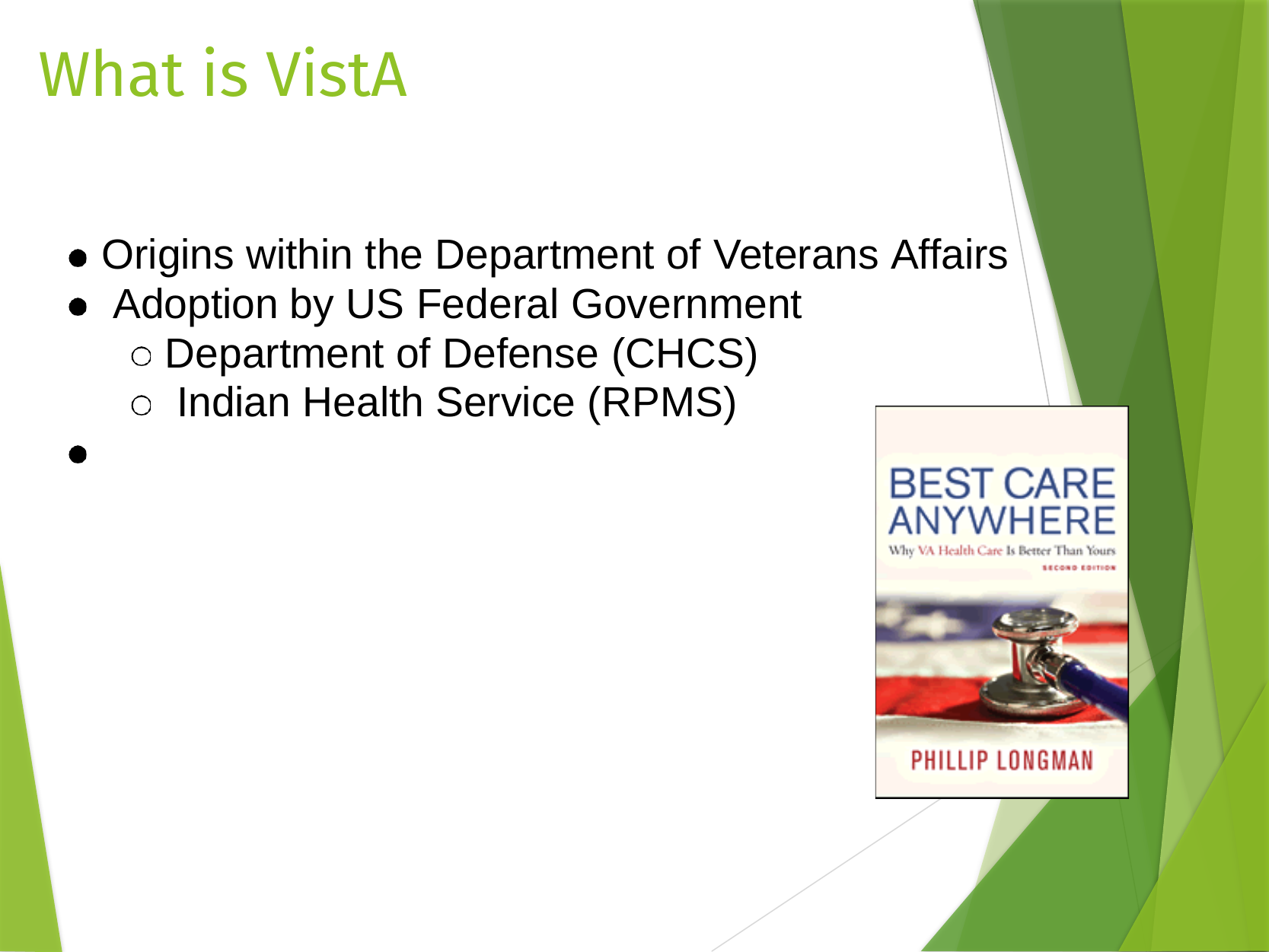

# What is VistA
Origins within the Department of Veterans Affairs  Adoption by US Federal Government
Department of Defense (CHCS)  Indian Health Service (RPMS)